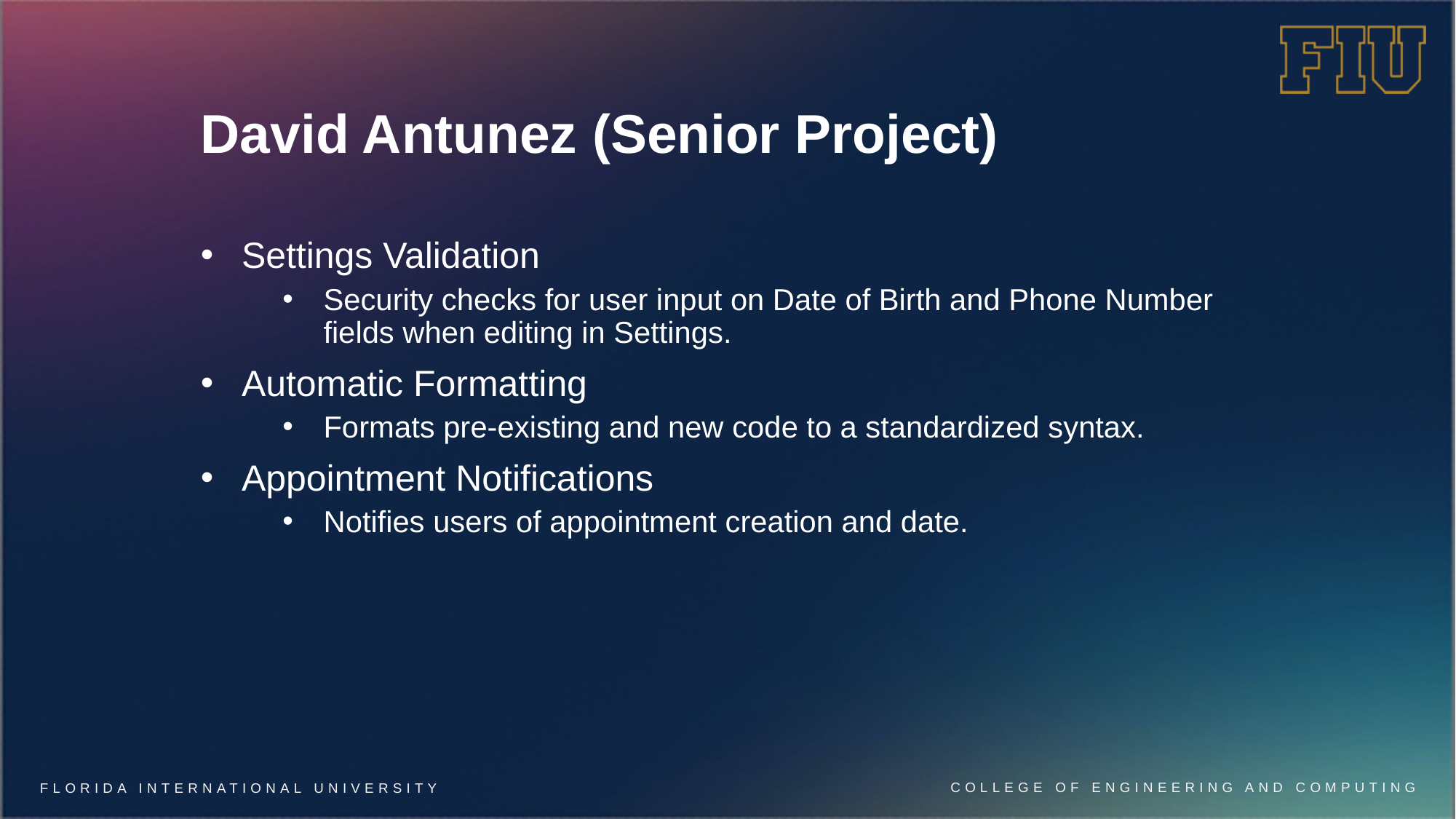

# David Antunez (Senior Project)
Settings Validation
Security checks for user input on Date of Birth and Phone Number fields when editing in Settings.
Automatic Formatting
Formats pre-existing and new code to a standardized syntax.
Appointment Notifications
Notifies users of appointment creation and date.